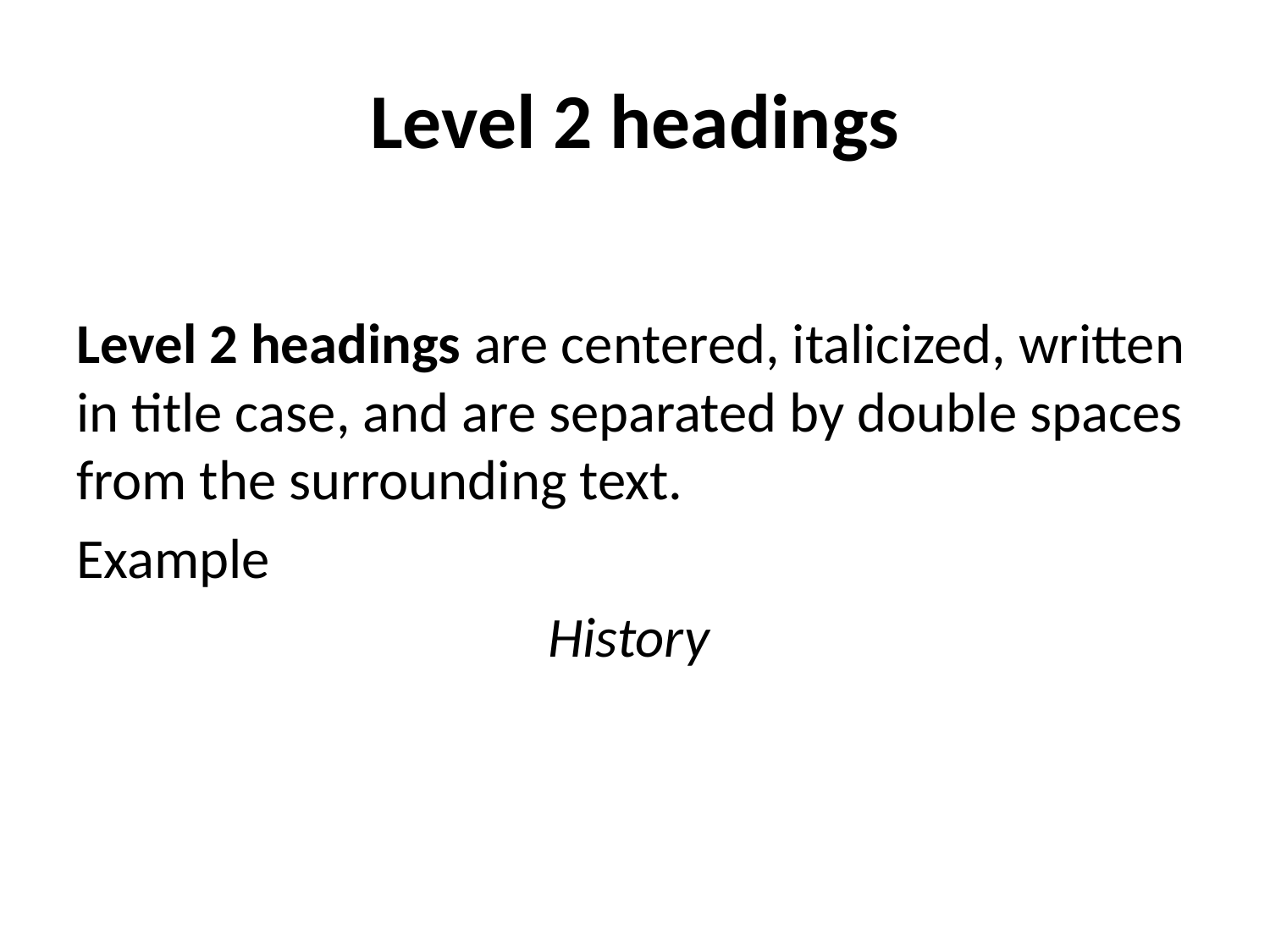

# Level 2 headings

Level 2 headings are centered, italicized, written in title case, and are separated by double spaces from the surrounding text.
Example
History